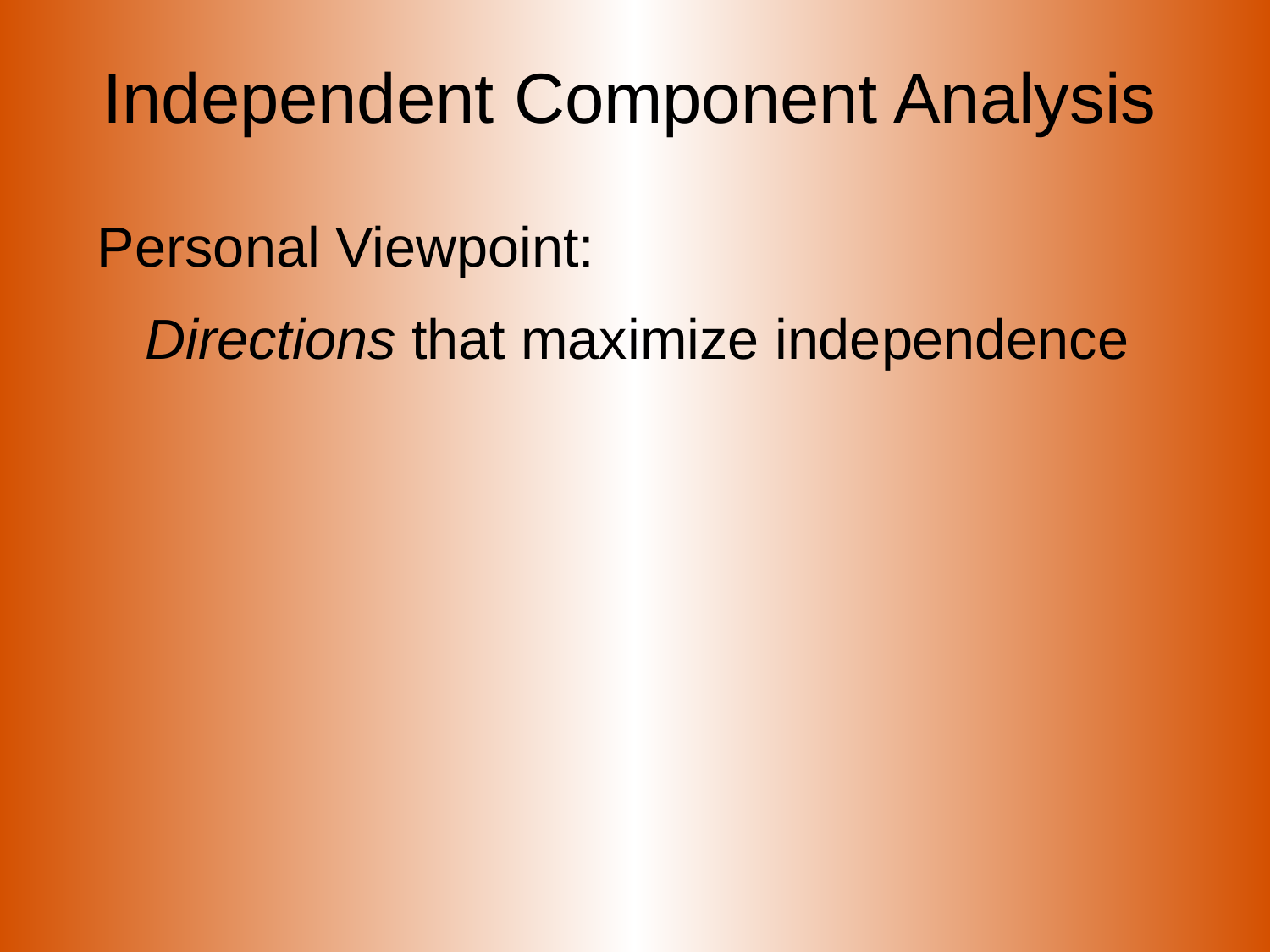

# Independent Component Analysis
Personal Viewpoint:
	Directions that maximize independence